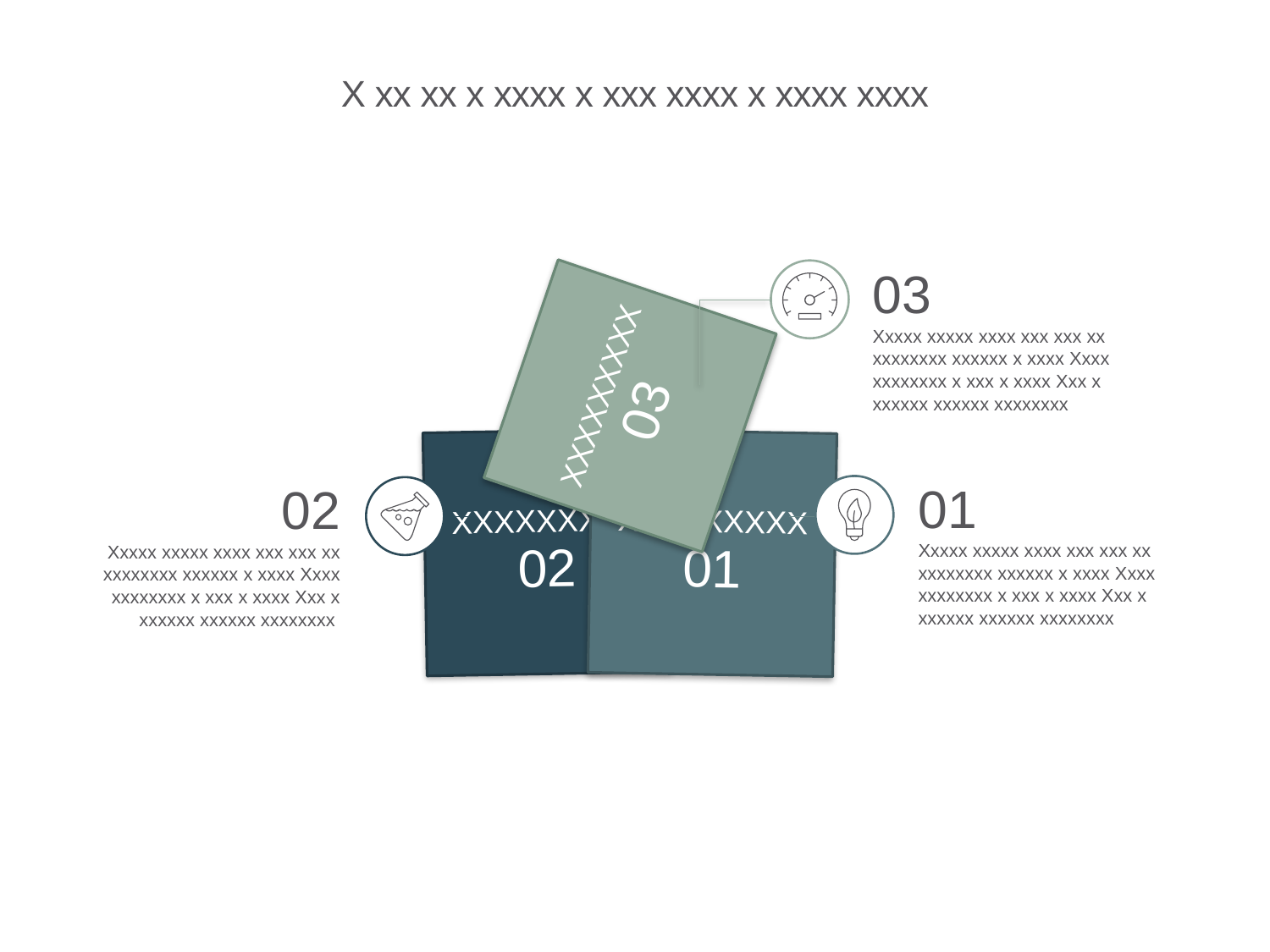

# X xx xx x xxxx x xxx xxxx x xxxx xxxx

XXXXXXXXX
03
03
Xxxxx xxxxx xxxx xxx xxx xx xxxxxxxx xxxxxx x xxxx Xxxx xxxxxxxx x xxx x xxxx Xxx x xxxxxx xxxxxx xxxxxxxx

XXXXXXXXX
02
XXXXXXXXX
01

01
Xxxxx xxxxx xxxx xxx xxx xx xxxxxxxx xxxxxx x xxxx Xxxx xxxxxxxx x xxx x xxxx Xxx x xxxxxx xxxxxx xxxxxxxx
02
Xxxxx xxxxx xxxx xxx xxx xx xxxxxxxx xxxxxx x xxxx Xxxx xxxxxxxx x xxx x xxxx Xxx x xxxxxx xxxxxx xxxxxxxx